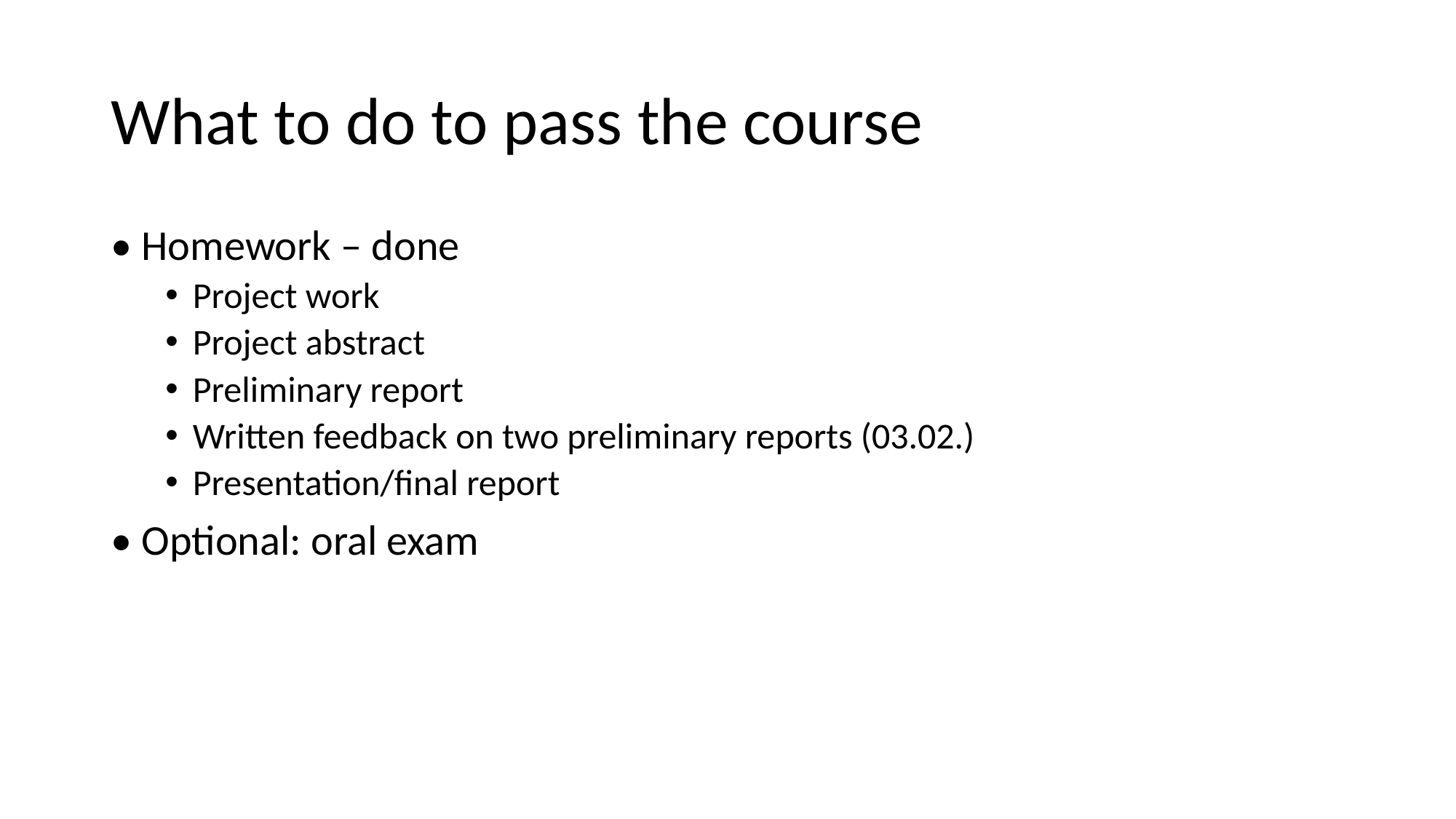

# What to do to pass the course
• Homework – done
Project work
Project abstract
Preliminary report
Written feedback on two preliminary reports (03.02.)
Presentation/final report
• Optional: oral exam